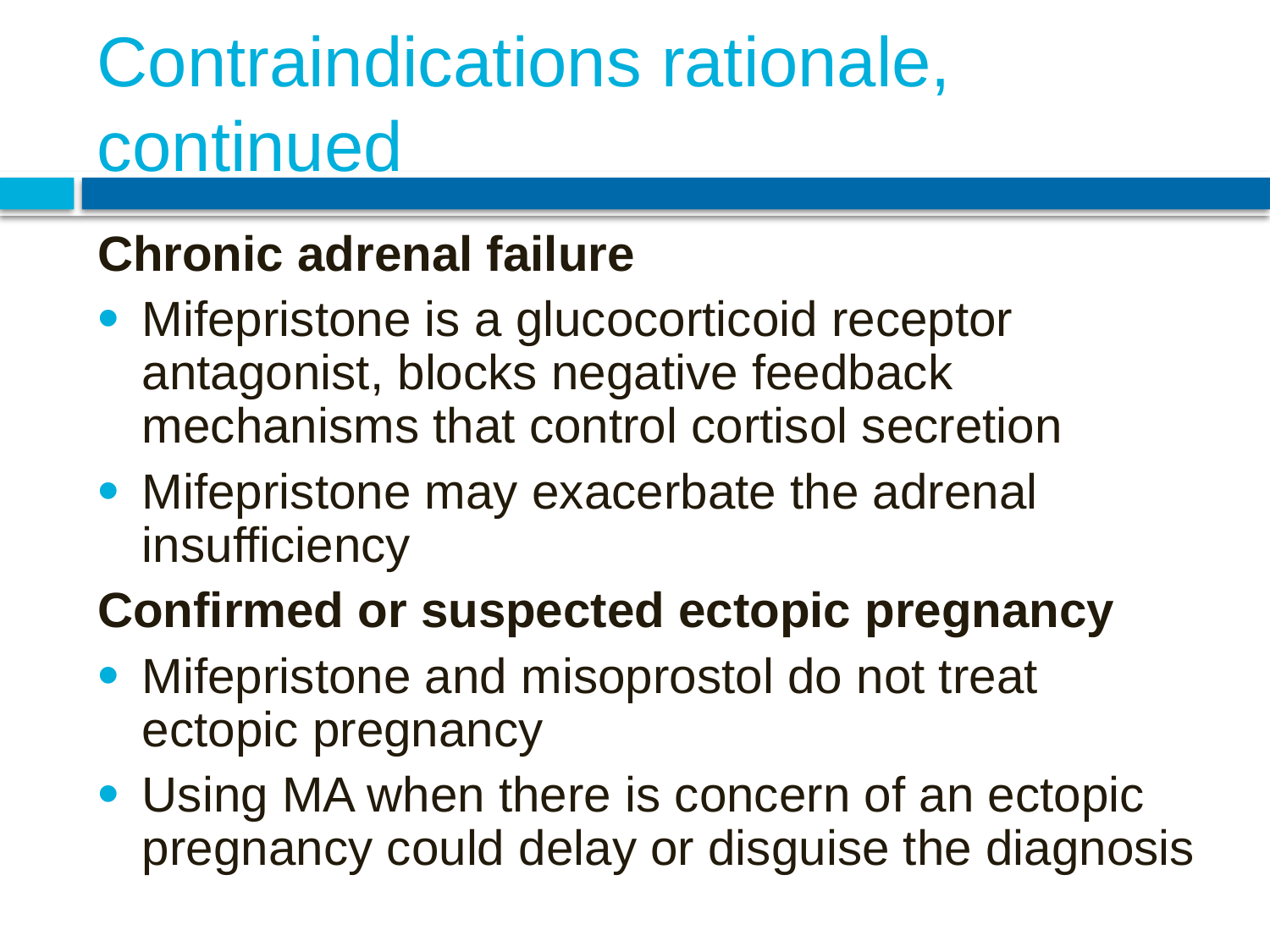

# Contraindications rationale, continued
Chronic adrenal failure
Mifepristone is a glucocorticoid receptor antagonist, blocks negative feedback mechanisms that control cortisol secretion
Mifepristone may exacerbate the adrenal insufficiency
Confirmed or suspected ectopic pregnancy
Mifepristone and misoprostol do not treat ectopic pregnancy
Using MA when there is concern of an ectopic pregnancy could delay or disguise the diagnosis